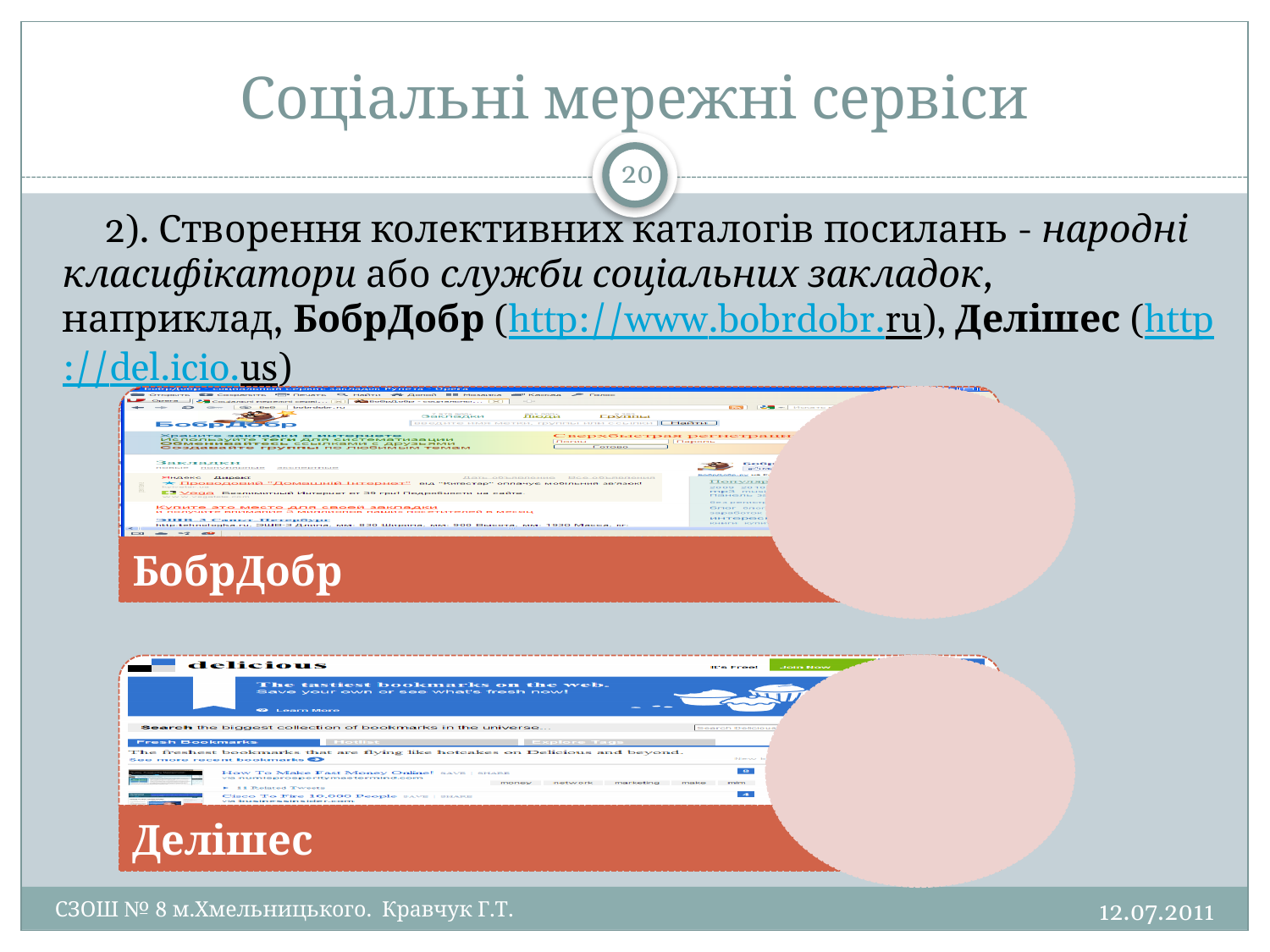

# Соціальні мережні сервіси
20
2). Створення колективних каталогів посилань - народні класифікатори або служби соціальних закладок, наприклад, БобрДобр (http://www.bobrdobr.ru), Делішес (http://del.icio.us)
БобрДобр
Делішес
12.07.2011
СЗОШ № 8 м.Хмельницького.  Кравчук Г.Т.